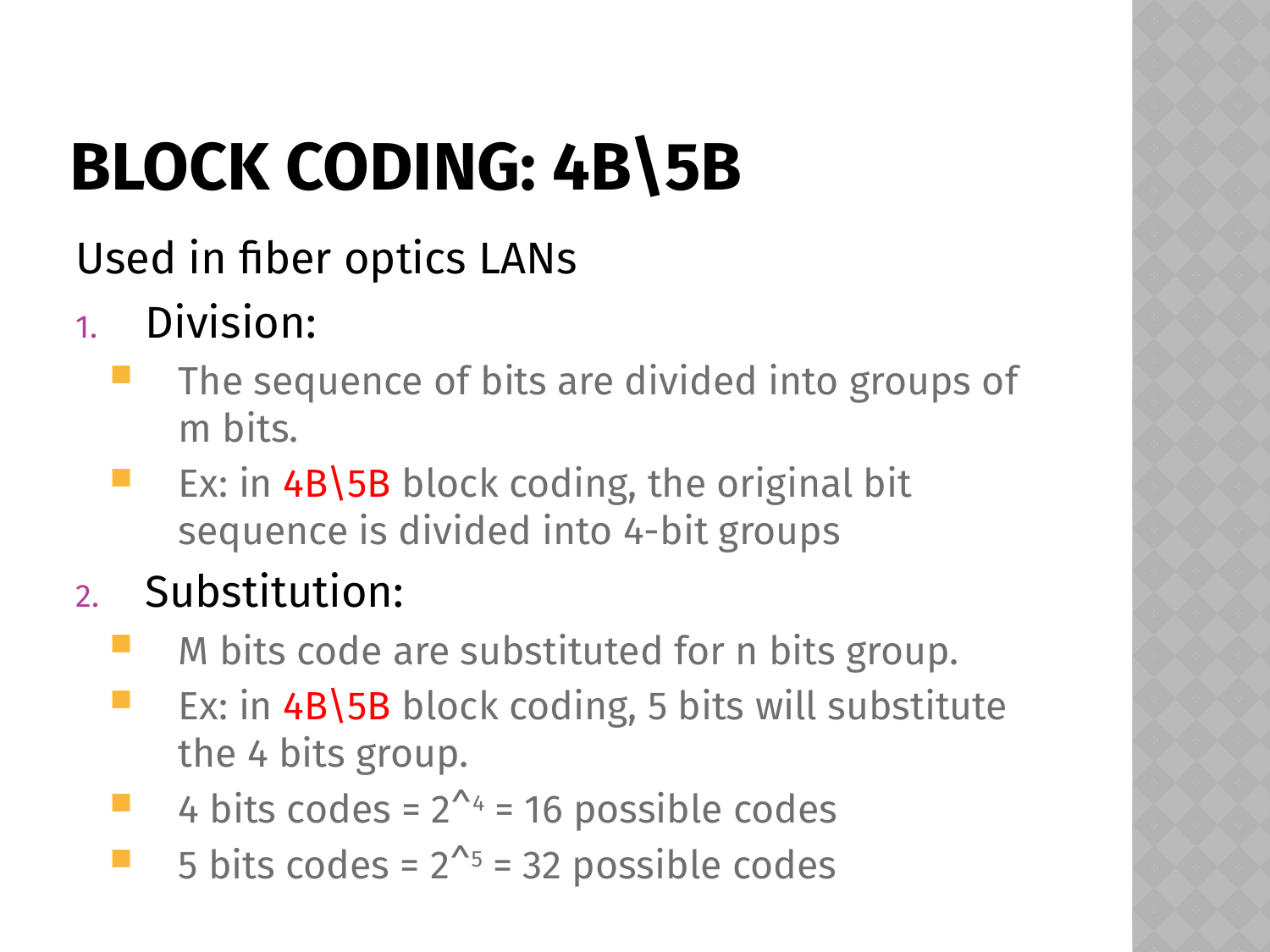

# Block coding: 4B\5B
Used in fiber optics LANs
Division:
The sequence of bits are divided into groups of m bits.
Ex: in 4B\5B block coding, the original bit sequence is divided into 4-bit groups
Substitution:
M bits code are substituted for n bits group.
Ex: in 4B\5B block coding, 5 bits will substitute the 4 bits group.
4 bits codes = 2^4 = 16 possible codes
5 bits codes = 2^5 = 32 possible codes